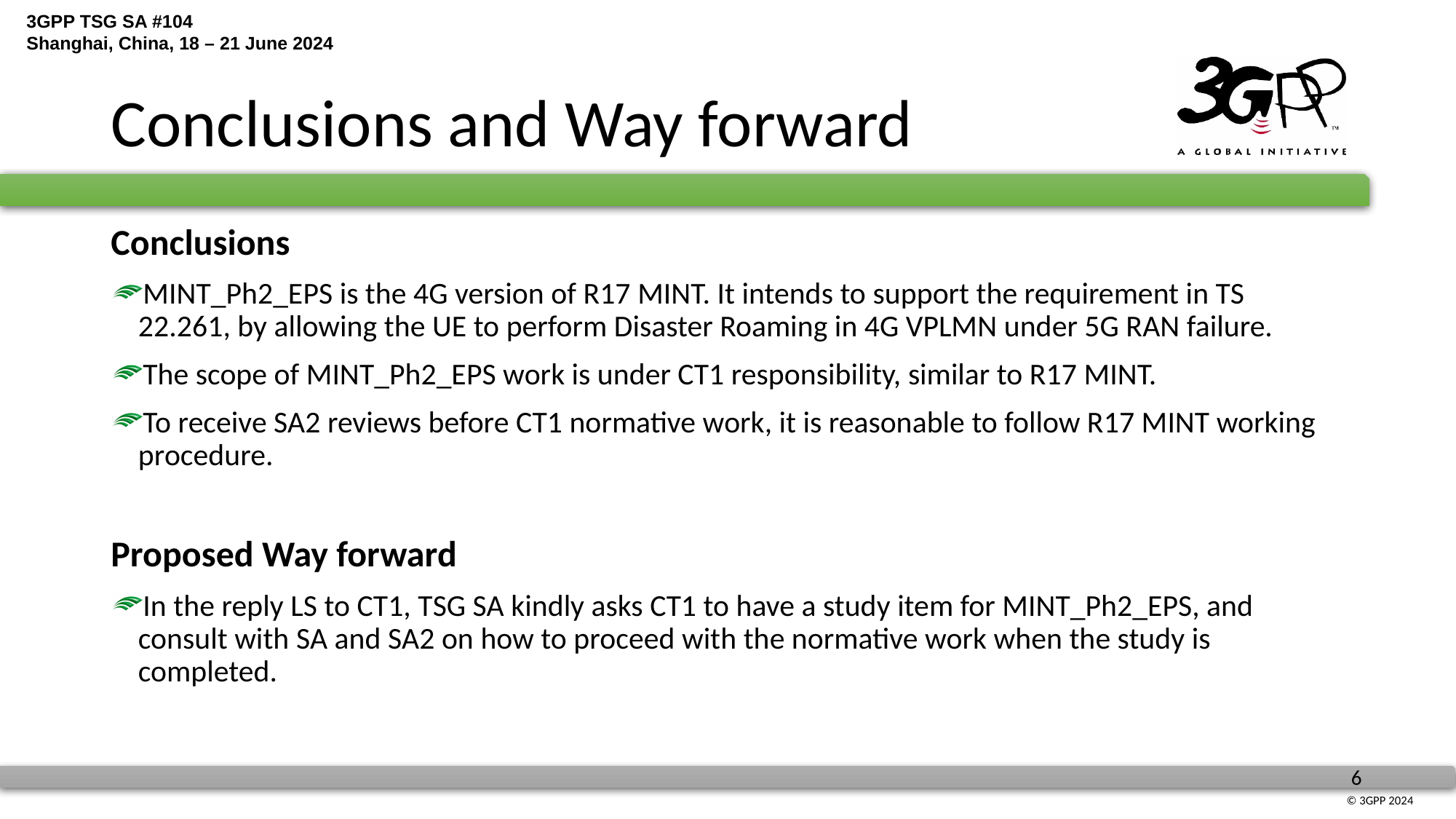

# Conclusions and Way forward
Conclusions
MINT_Ph2_EPS is the 4G version of R17 MINT. It intends to support the requirement in TS 22.261, by allowing the UE to perform Disaster Roaming in 4G VPLMN under 5G RAN failure.
The scope of MINT_Ph2_EPS work is under CT1 responsibility, similar to R17 MINT.
To receive SA2 reviews before CT1 normative work, it is reasonable to follow R17 MINT working procedure.

Proposed Way forward
In the reply LS to CT1, TSG SA kindly asks CT1 to have a study item for MINT_Ph2_EPS, and consult with SA and SA2 on how to proceed with the normative work when the study is completed.